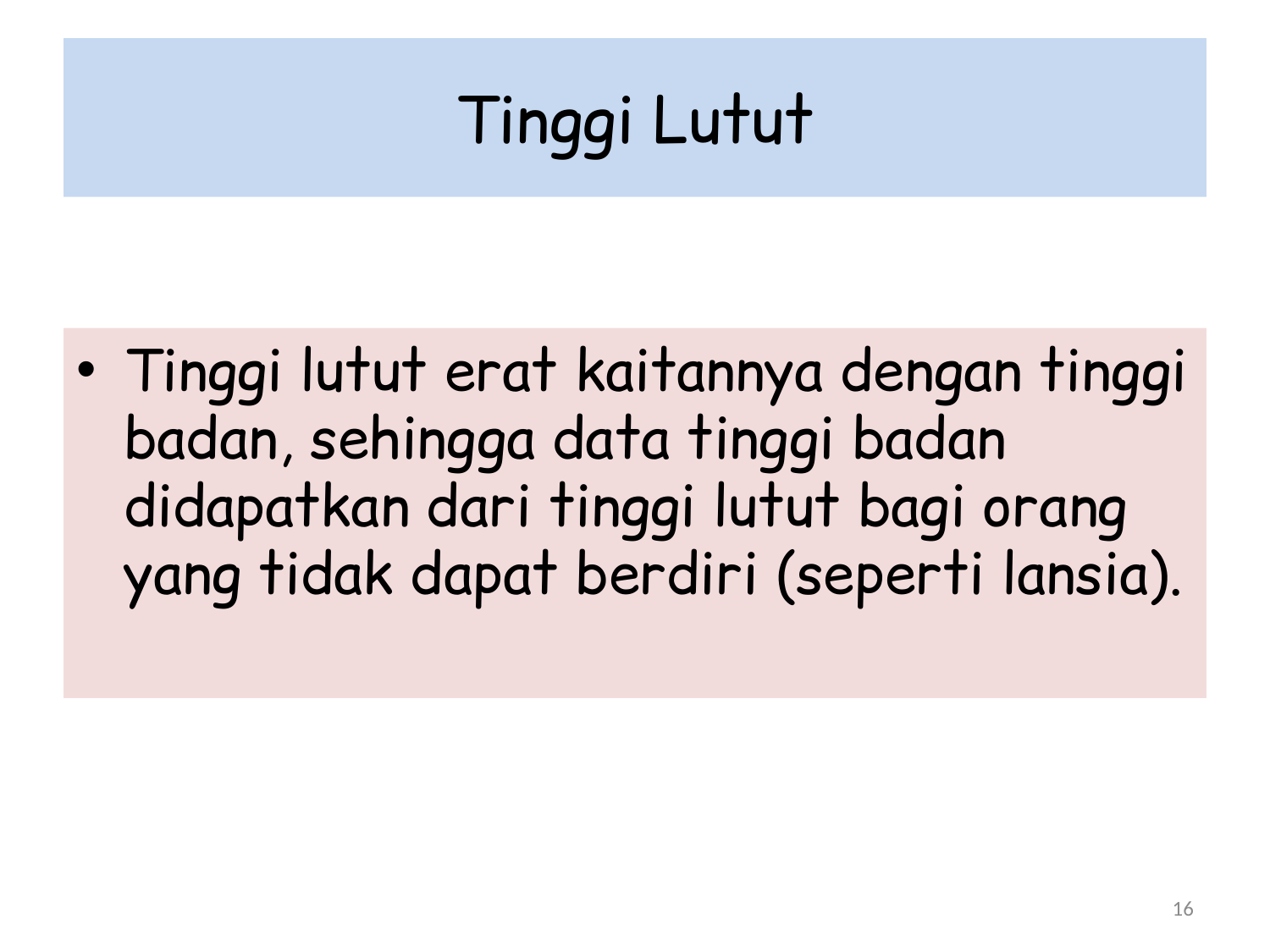

# Tinggi Lutut
Tinggi lutut erat kaitannya dengan tinggi badan, sehingga data tinggi badan didapatkan dari tinggi lutut bagi orang yang tidak dapat berdiri (seperti lansia).

16